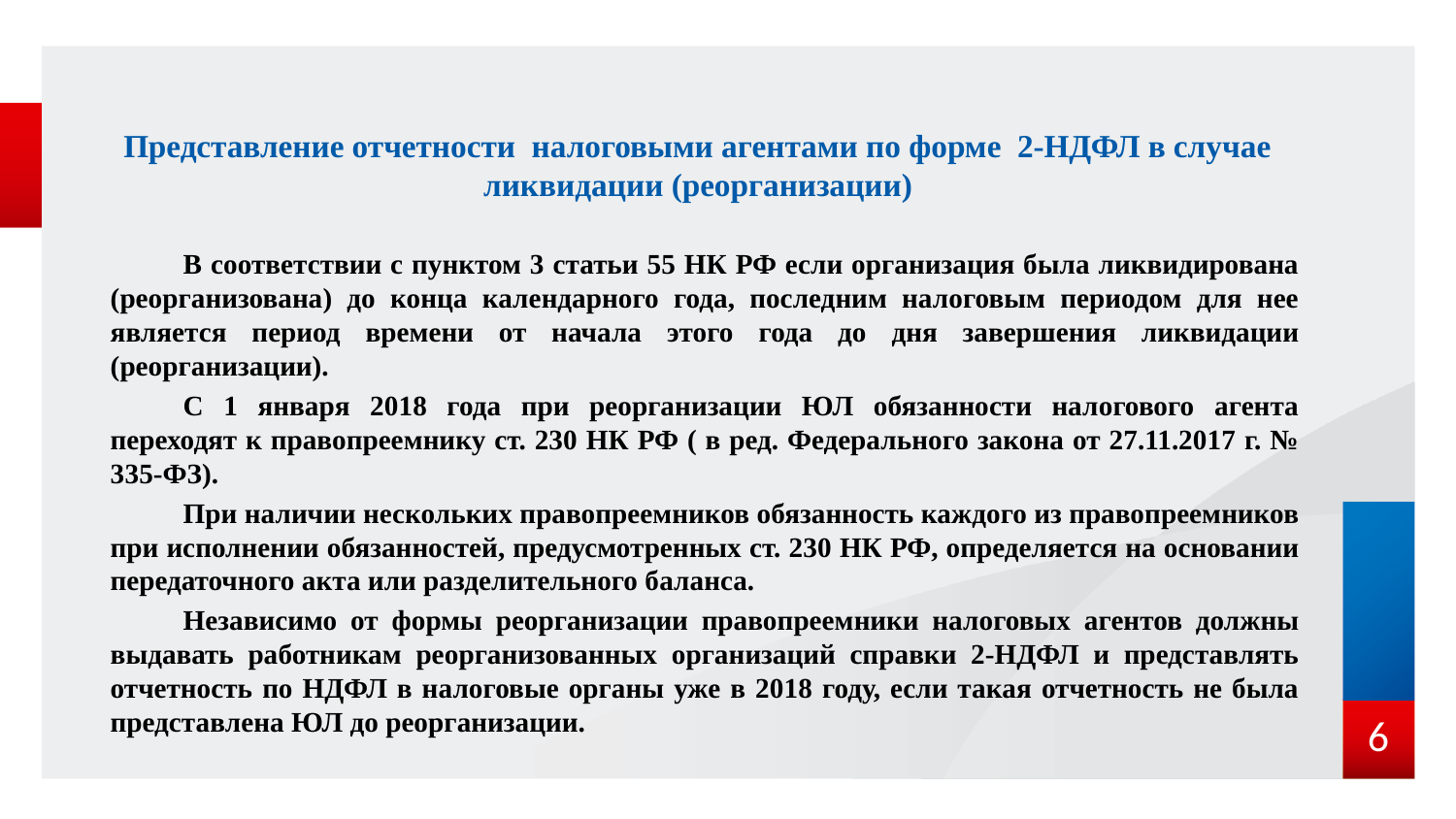

# Представление отчетности  налоговыми агентами по форме  2-НДФЛ в случае ликвидации (реорганизации)
В соответствии с пунктом 3 статьи 55 НК РФ если организация была ликвидирована (реорганизована) до конца календарного года, последним налоговым периодом для нее является период времени от начала этого года до дня завершения ликвидации (реорганизации).
С 1 января 2018 года при реорганизации ЮЛ обязанности налогового агента переходят к правопреемнику ст. 230 НК РФ ( в ред. Федерального закона от 27.11.2017 г. № 335-ФЗ).
При наличии нескольких правопреемников обязанность каждого из правопреемников при исполнении обязанностей, предусмотренных ст. 230 НК РФ, определяется на основании передаточного акта или разделительного баланса.
Независимо от формы реорганизации правопреемники налоговых агентов должны выдавать работникам реорганизованных организаций справки 2-НДФЛ и представлять отчетность по НДФЛ в налоговые органы уже в 2018 году, если такая отчетность не была представлена ЮЛ до реорганизации.

6